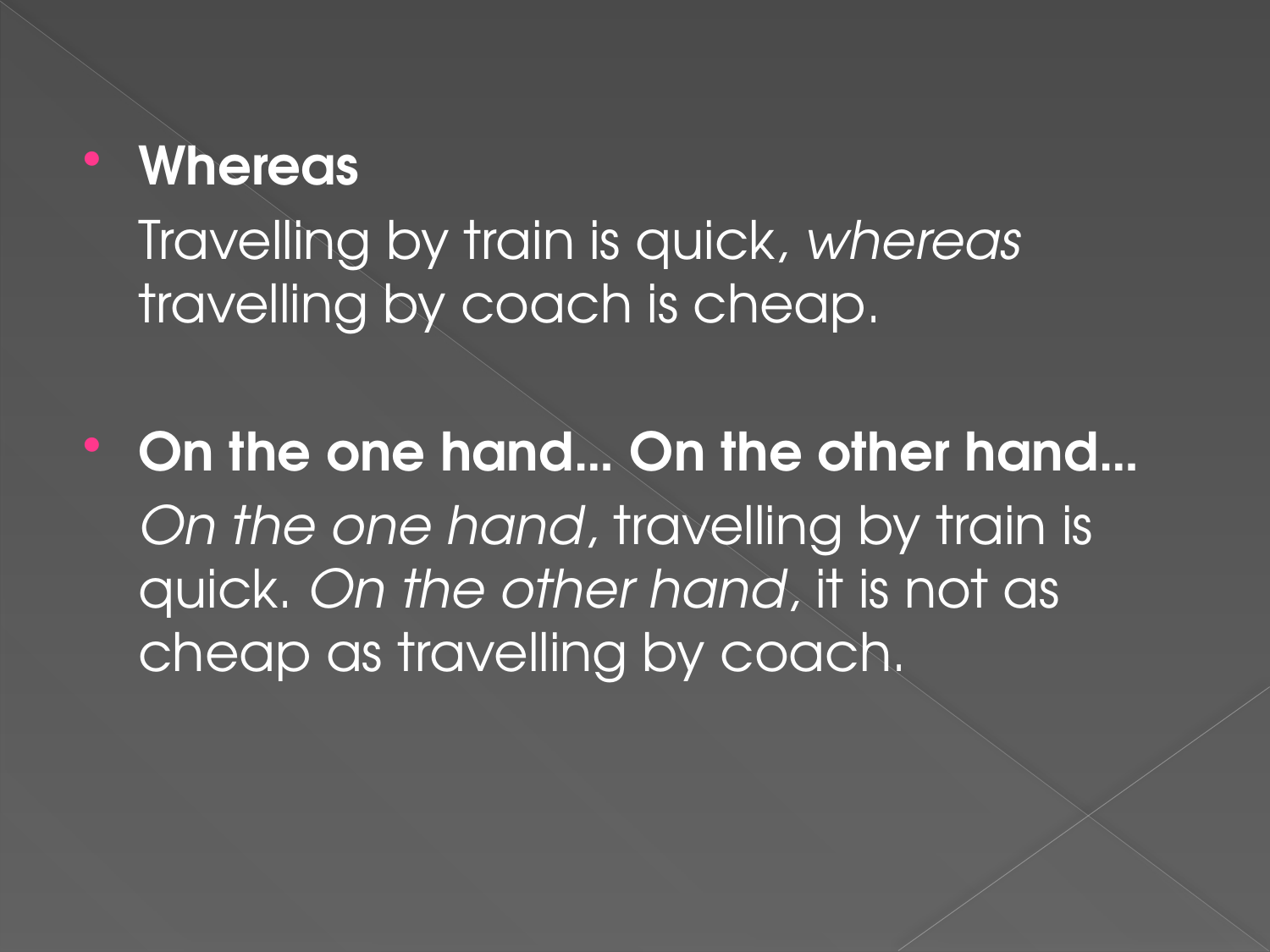

#
Whereas
	Travelling by train is quick, whereas travelling by coach is cheap.

On the one hand… On the other hand…
	On the one hand, travelling by train is quick. On the other hand, it is not as cheap as travelling by coach.